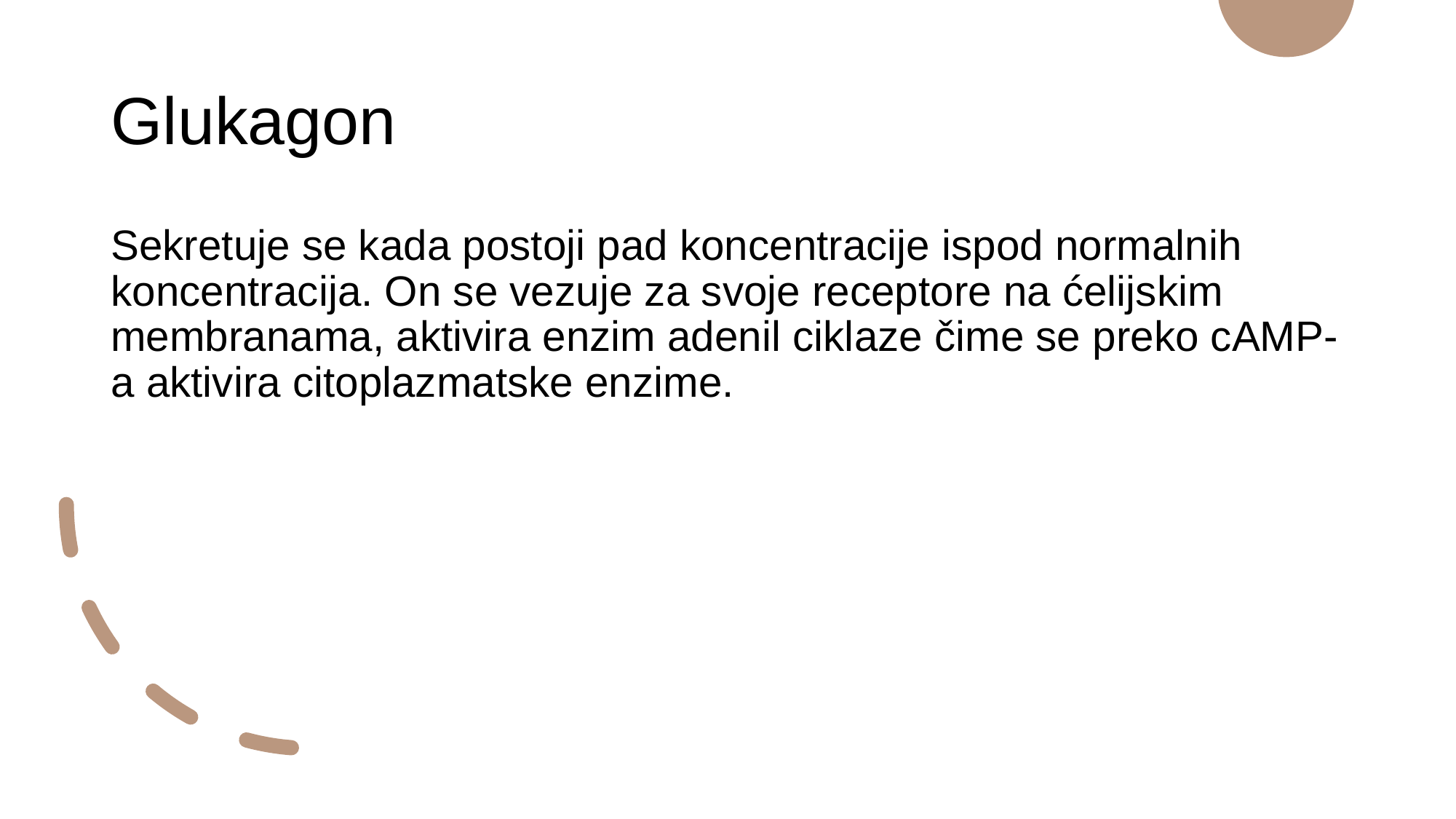

# Glukagon
Sekretuje se kada postoji pad koncentracije ispod normalnih koncentracija. On se vezuje za svoje receptore na ćelijskim membranama, aktivira enzim adenil ciklaze čime se preko cAMP-a aktivira citoplazmatske enzime.